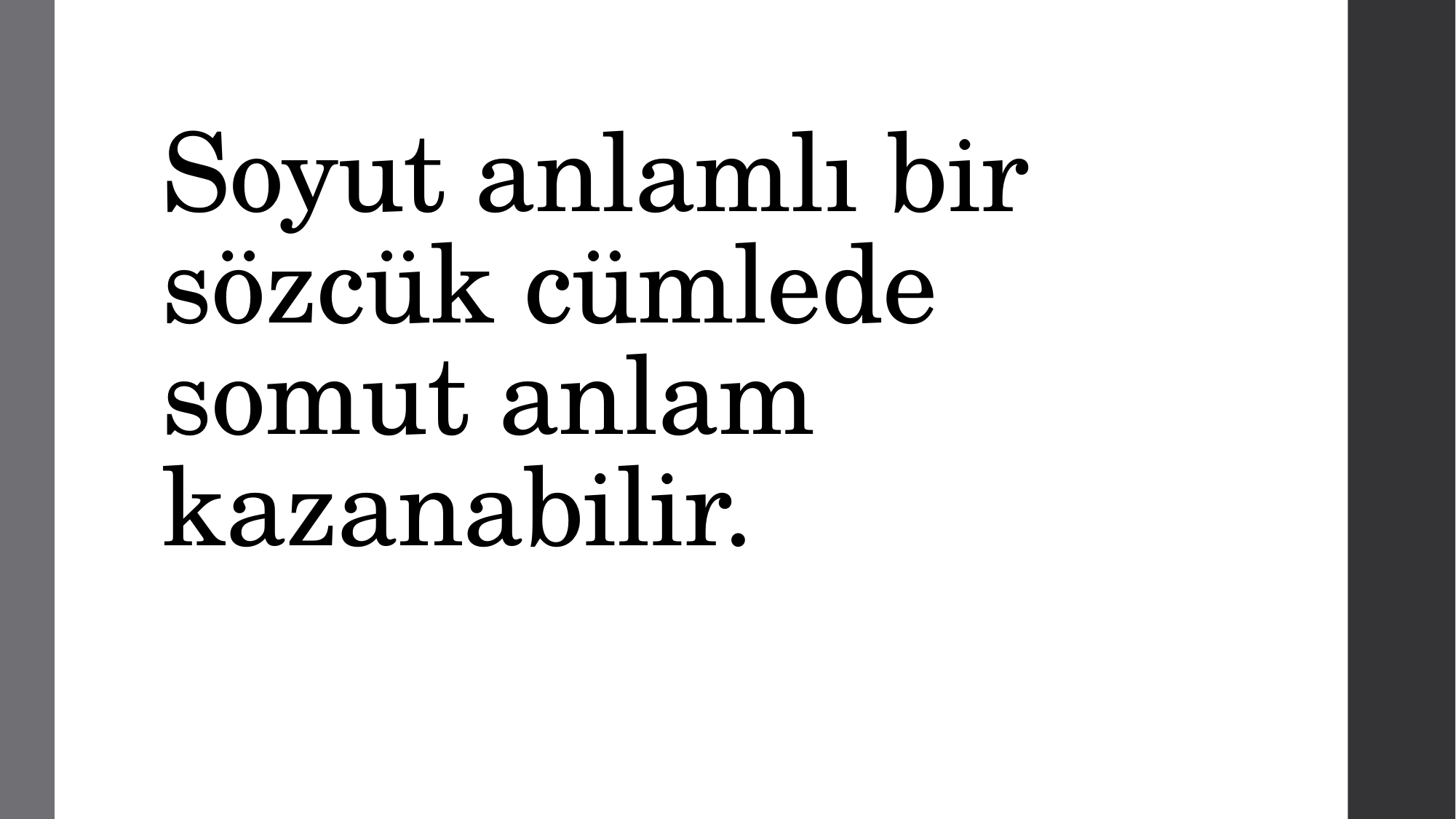

# Soyut anlamlı bir sözcük cümlede somut anlam kazanabilir.